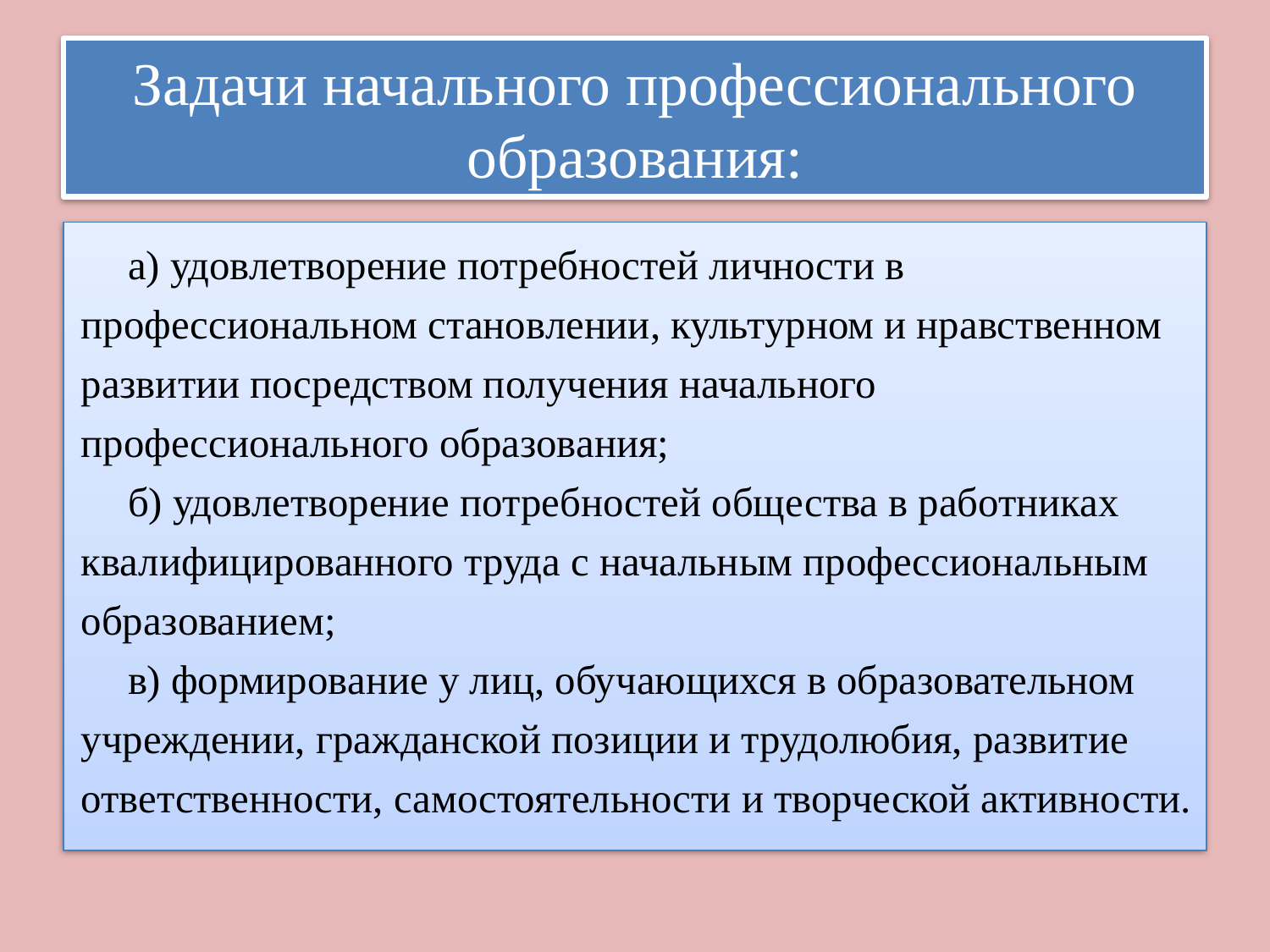

# Задачи начального профессионального образования:
а) удовлетворение потребностей личности в профессиональном становлении, культурном и нравственном развитии посредством получения начального профессионального образования;
б) удовлетворение потребностей общества в работниках квалифицированного труда с начальным профессиональным образованием;
в) формирование у лиц, обучающихся в образовательном учреждении, гражданской позиции и трудолюбия, развитие ответственности, самостоятельности и творческой активности.